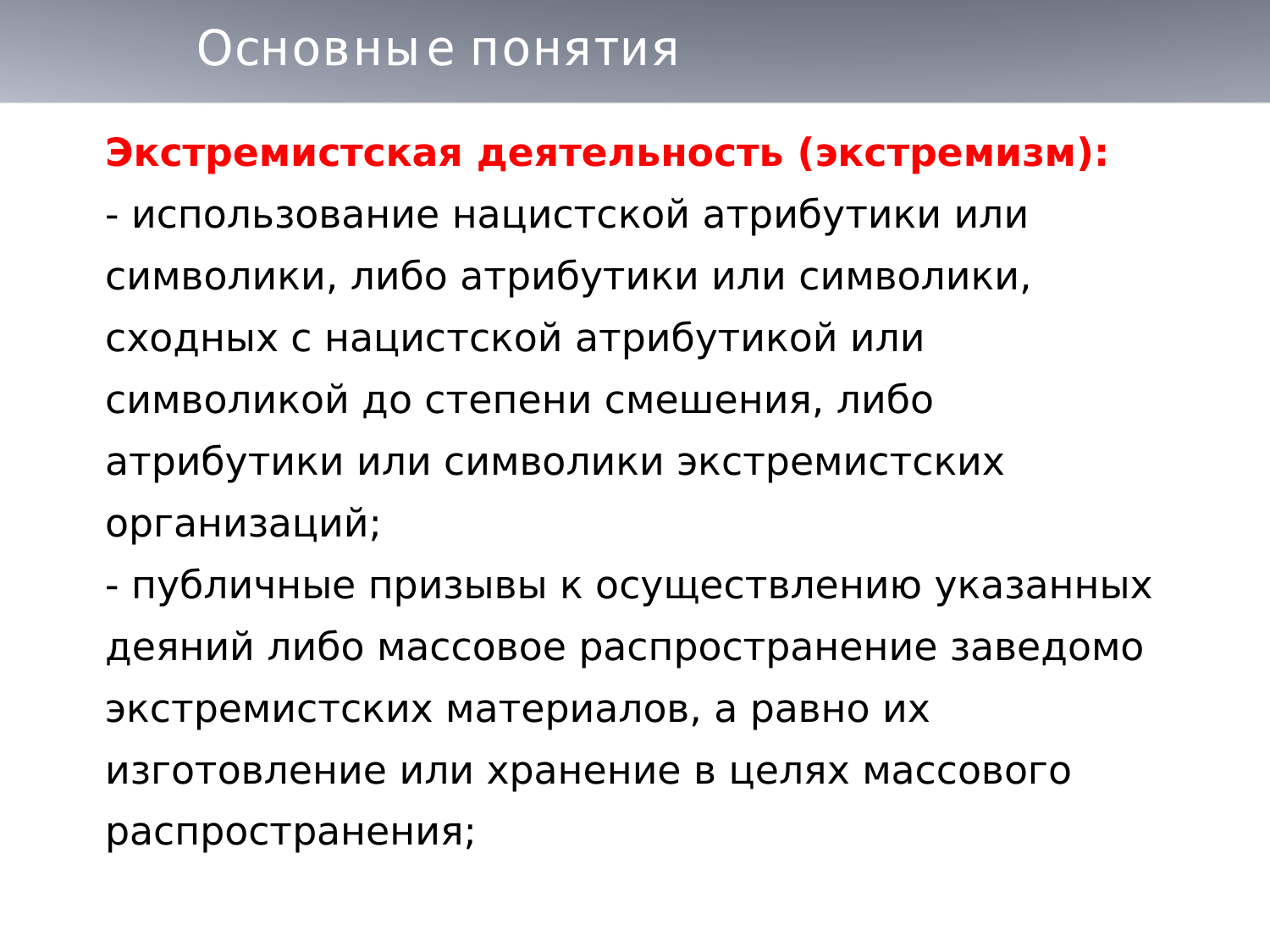

# Основные понятия
Экстремистская деятельность (экстремизм):
- использование нацистской атрибутики или символики, либо атрибутики или символики, сходных с нацистской атрибутикой или символикой до степени смешения, либо атрибутики или символики экстремистских организаций;
- публичные призывы к осуществлению указанных деяний либо массовое распространение заведомо экстремистских материалов, а равно их изготовление или хранение в целях массового распространения;